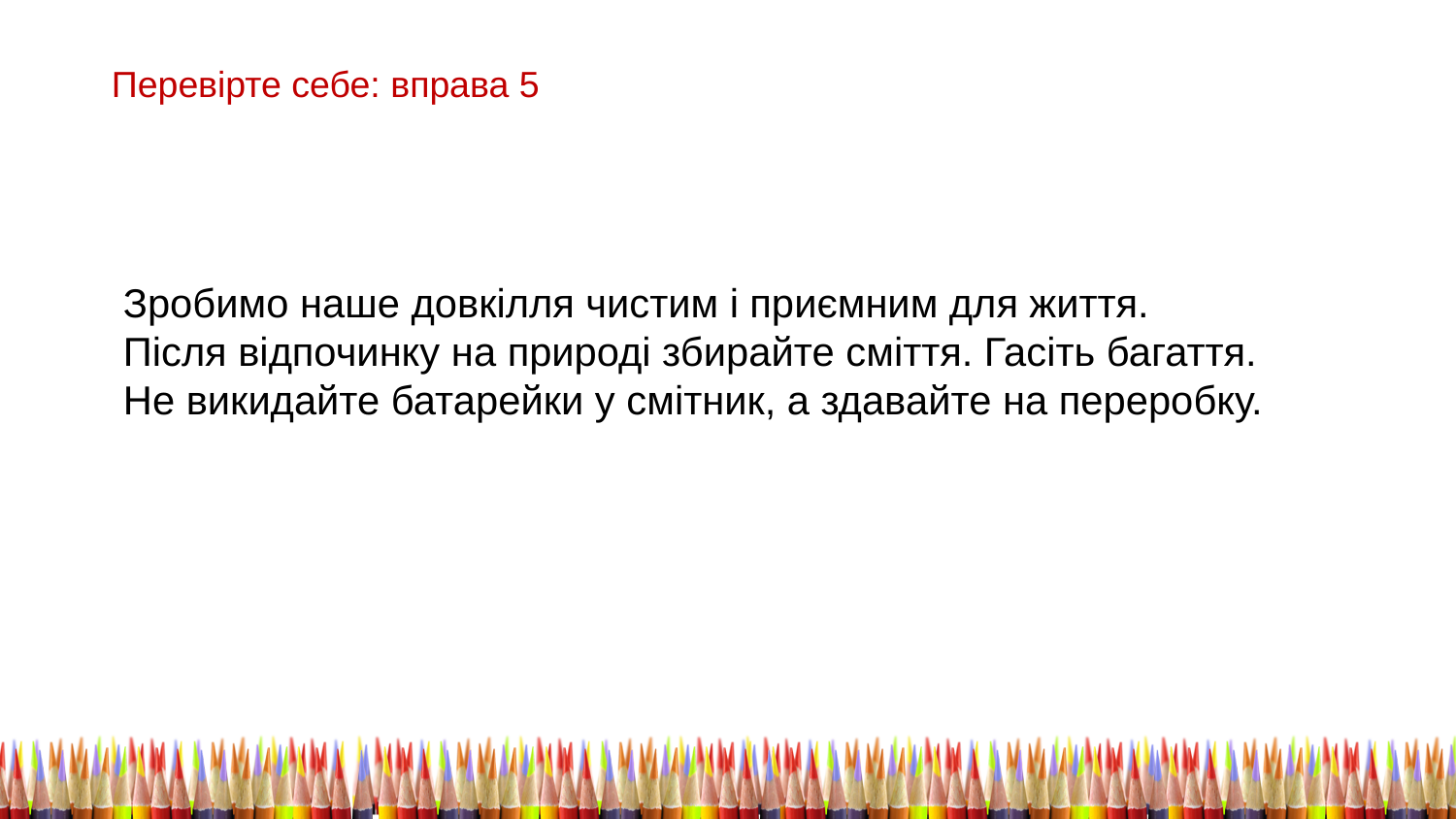

Перевірте себе: вправа 5
Зробимо наше довкілля чистим і приємним для життя. Після відпочинку на природі збирайте сміття. Гасіть багаття.
Не викидайте батарейки у смітник, а здавайте на переробку.